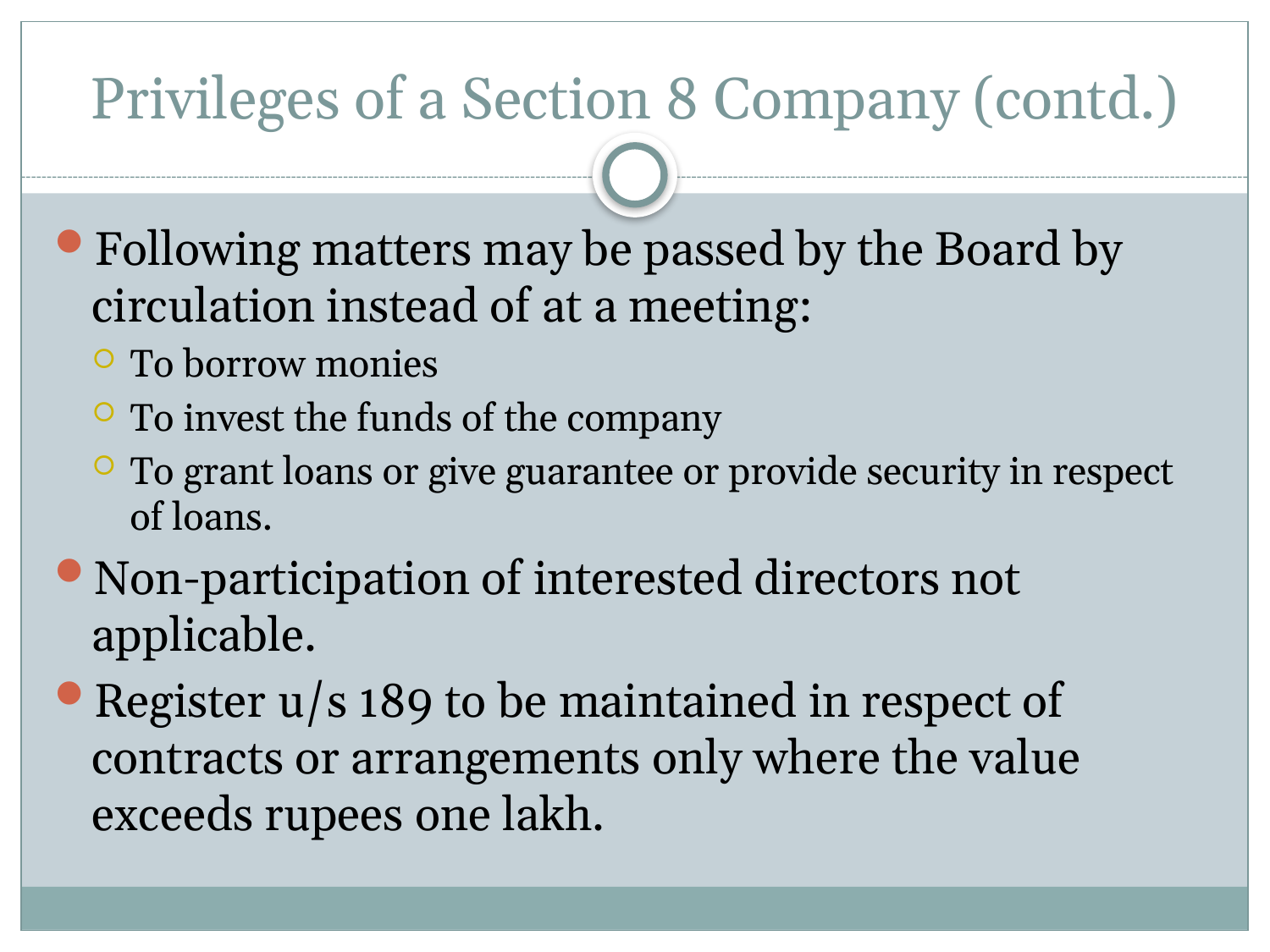

# Privileges of a Section 8 Company (contd.)
Following matters may be passed by the Board by circulation instead of at a meeting:
To borrow monies
To invest the funds of the company
To grant loans or give guarantee or provide security in respect of loans.
Non-participation of interested directors not applicable.
Register u/s 189 to be maintained in respect of contracts or arrangements only where the value exceeds rupees one lakh.